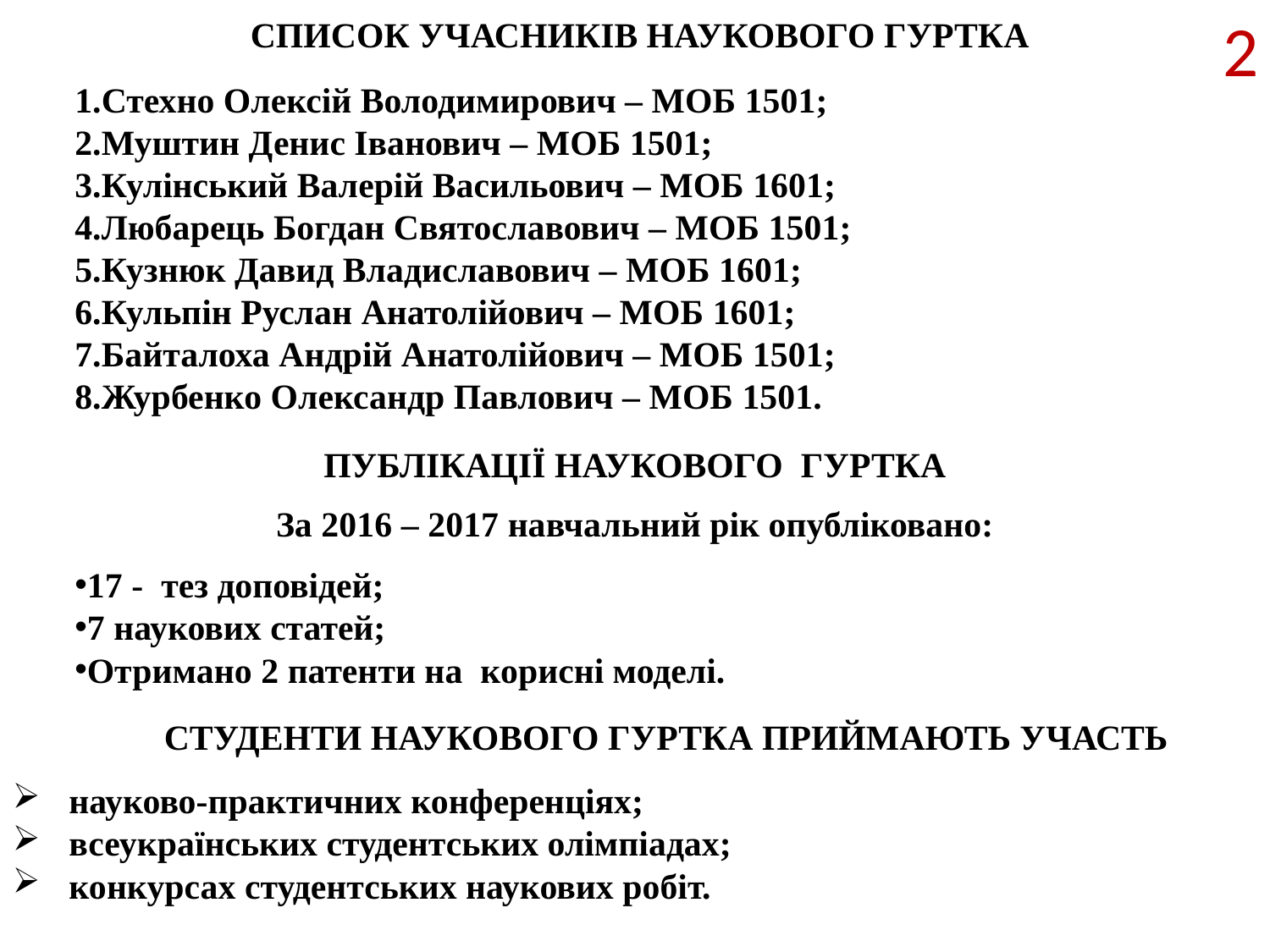

2
СПИСОК УЧАСНИКІВ НАУКОВОГО ГУРТКА
Стехно Олексій Володимирович – МОБ 1501;
Муштин Денис Іванович – МОБ 1501;
Кулінський Валерій Васильович – МОБ 1601;
Любарець Богдан Святославович – МОБ 1501;
Кузнюк Давид Владиславович – МОБ 1601;
Кульпін Руслан Анатолійович – МОБ 1601;
Байталоха Андрій Анатолійович – МОБ 1501;
Журбенко Олександр Павлович – МОБ 1501.
ПУБЛІКАЦІЇ НАУКОВОГО  ГУРТКА

За 2016 – 2017 навчальний рік опубліковано:
17 -  тез доповідей;
7 наукових статей;
Отримано 2 патенти на  корисні моделі.

СТУДЕНТИ НАУКОВОГО ГУРТКА ПРИЙМАЮТЬ УЧАСТЬ

 науково-практичних конференціях;
 всеукраїнських студентських олімпіадах;
 конкурсах студентських наукових робіт.